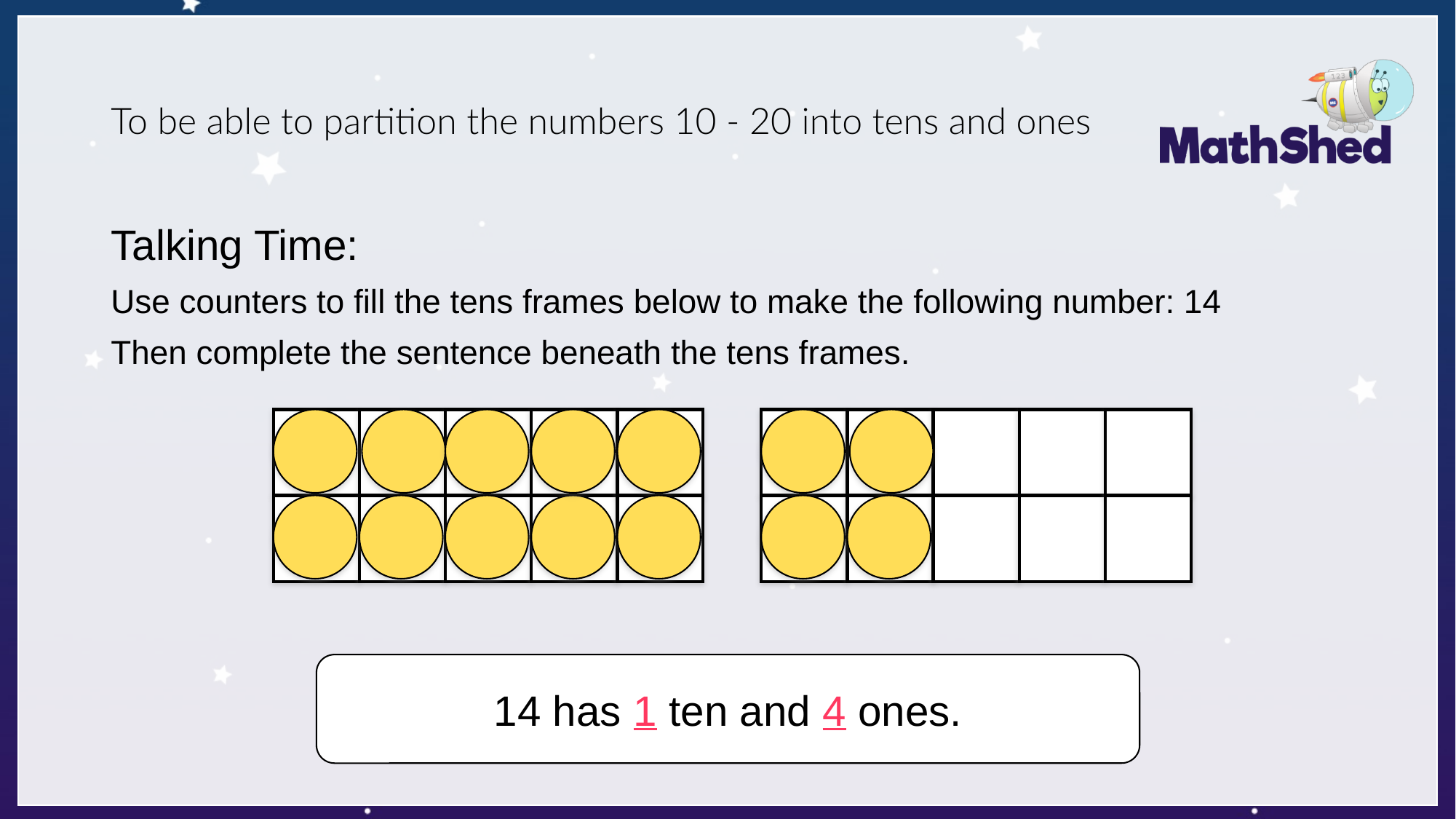

# To be able to partition the numbers 10 - 20 into tens and ones
Talking Time:
Use counters to fill the tens frames below to make the following number: 14
Then complete the sentence beneath the tens frames.

14 has 1 ten and 4 ones.